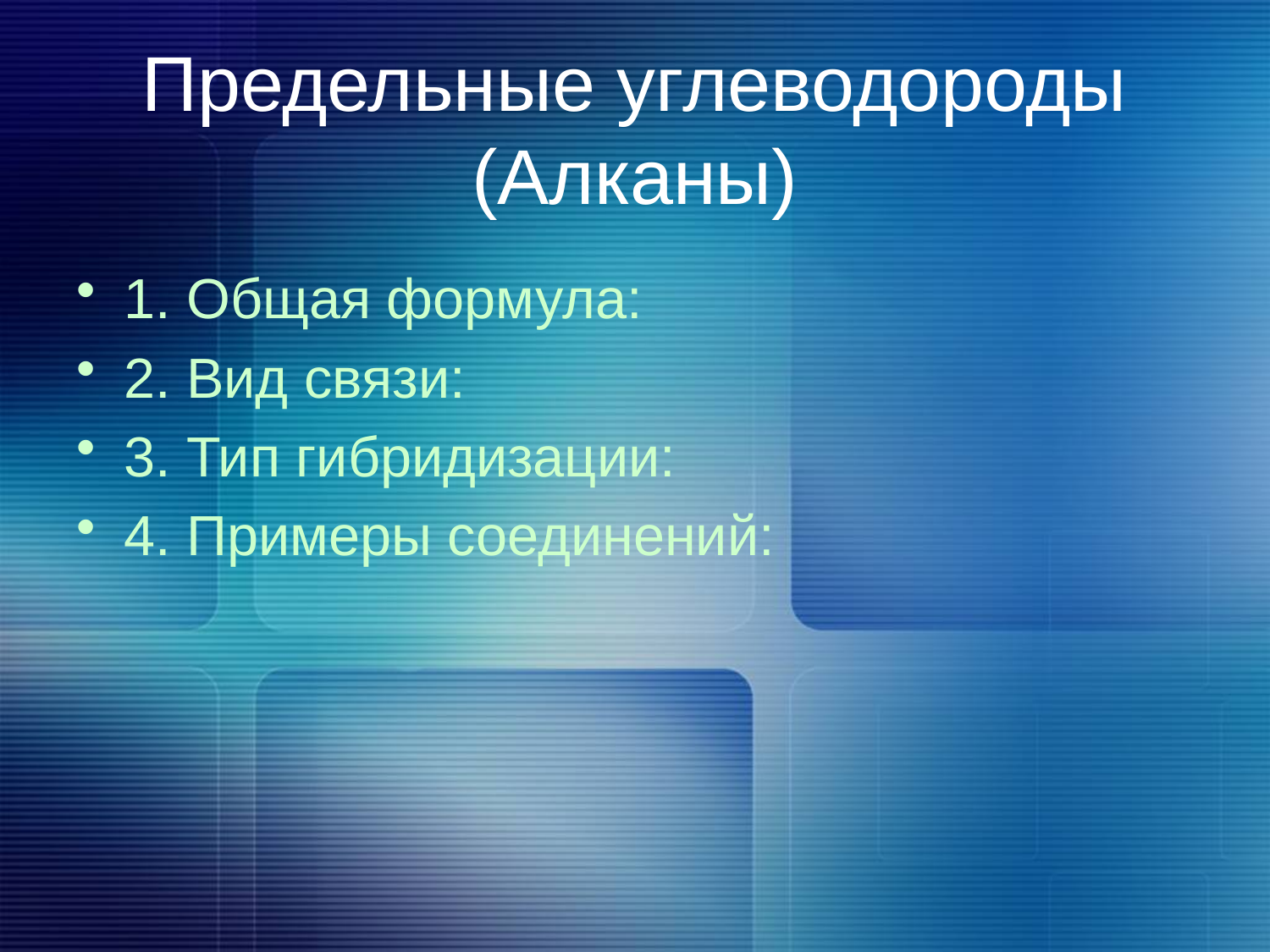

# Предельные углеводороды (Алканы)
1. Общая формула:
2. Вид связи:
3. Тип гибридизации:
4. Примеры соединений: